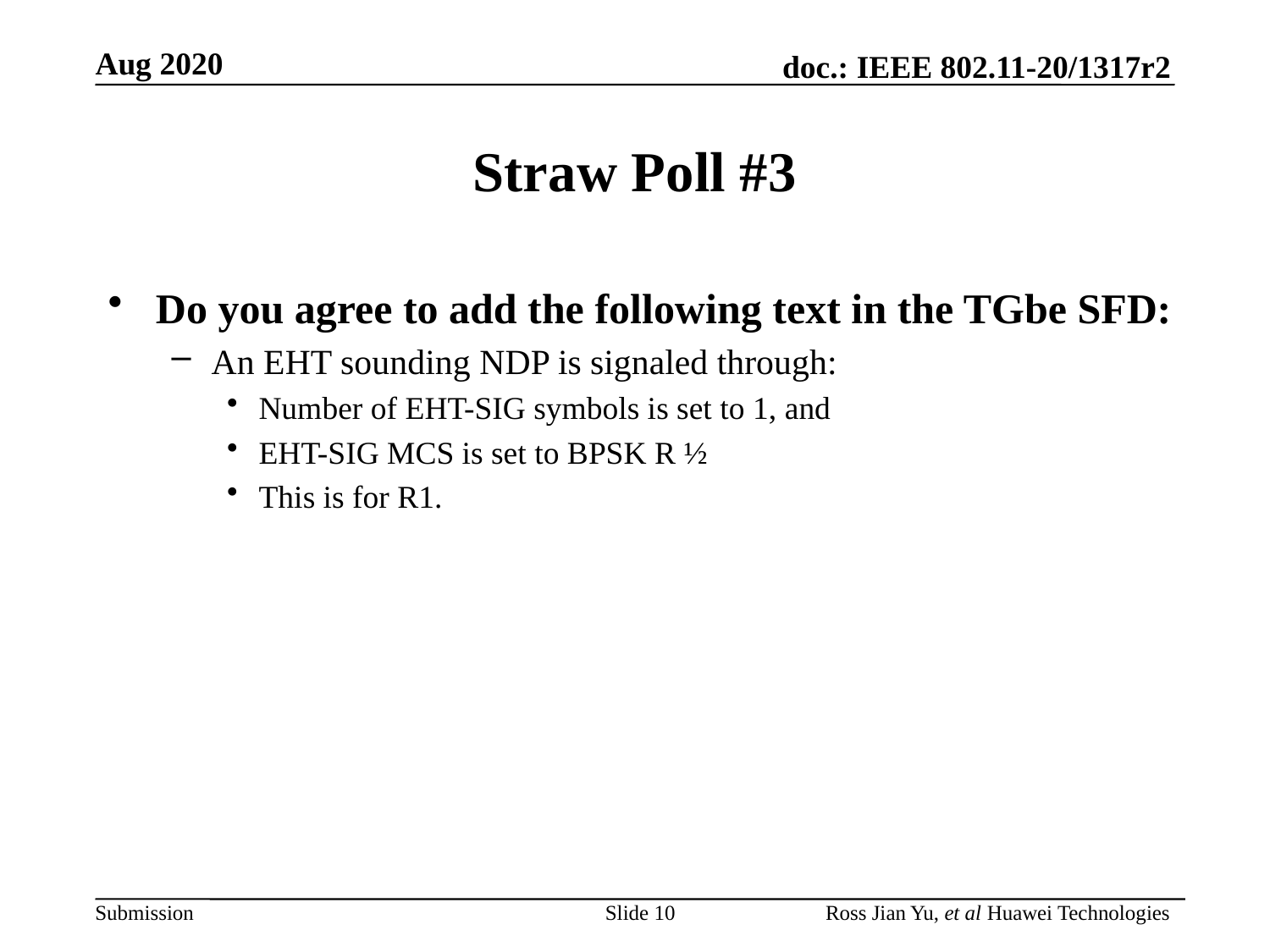

# Straw Poll #3
Do you agree to add the following text in the TGbe SFD:
An EHT sounding NDP is signaled through:
Number of EHT-SIG symbols is set to 1, and
EHT-SIG MCS is set to BPSK R ½
This is for R1.

Slide 10